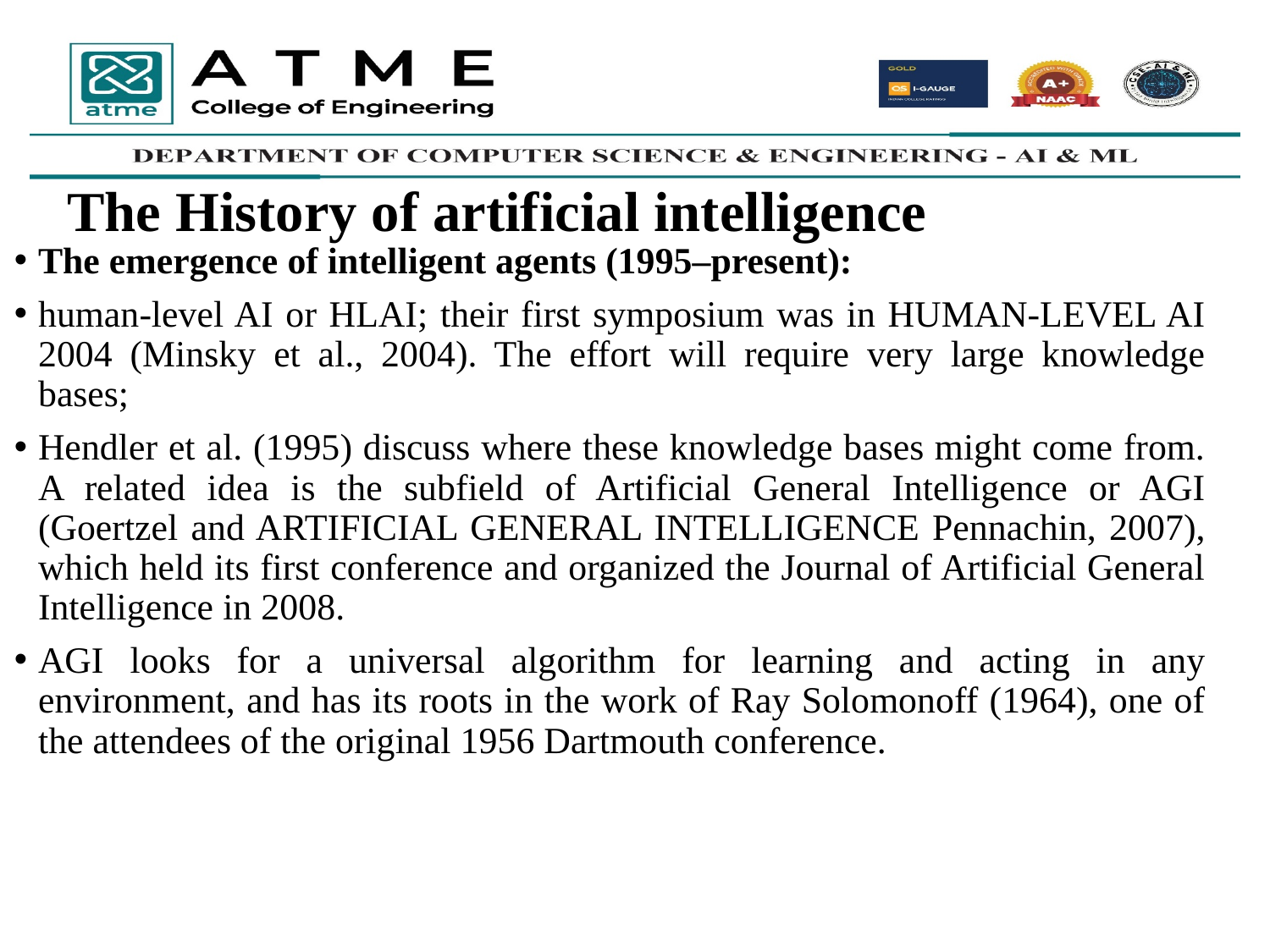

The History of artificial intelligence
The emergence of intelligent agents (1995–present):
human-level AI or HLAI; their first symposium was in HUMAN-LEVEL AI 2004 (Minsky et al., 2004). The effort will require very large knowledge bases;
Hendler et al. (1995) discuss where these knowledge bases might come from. A related idea is the subfield of Artificial General Intelligence or AGI (Goertzel and ARTIFICIAL GENERAL INTELLIGENCE Pennachin, 2007), which held its first conference and organized the Journal of Artificial General Intelligence in 2008.
AGI looks for a universal algorithm for learning and acting in any environment, and has its roots in the work of Ray Solomonoff (1964), one of the attendees of the original 1956 Dartmouth conference.